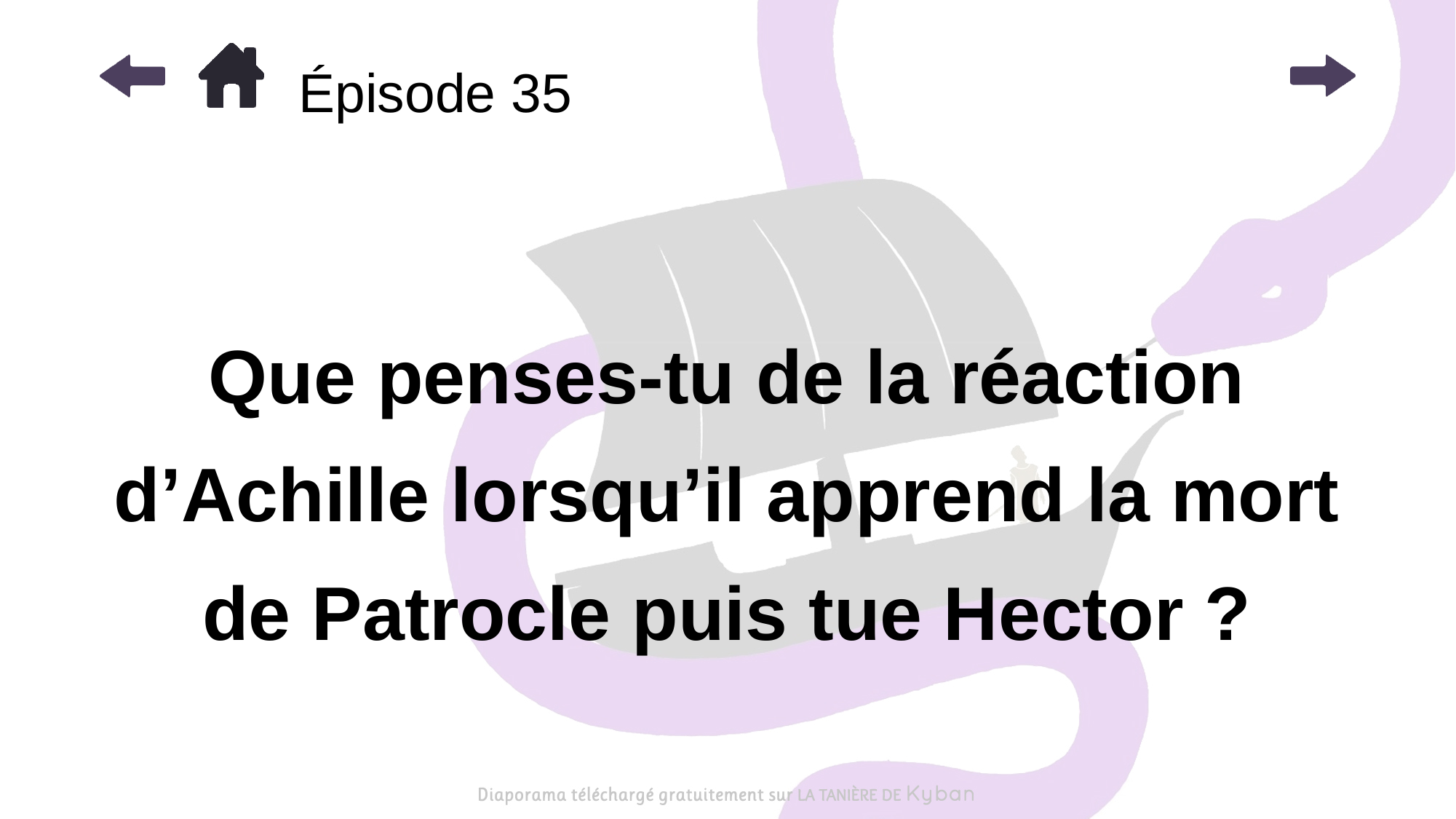

# Épisode 35
Que penses-tu de la réaction d’Achille lorsqu’il apprend la mort de Patrocle puis tue Hector ?